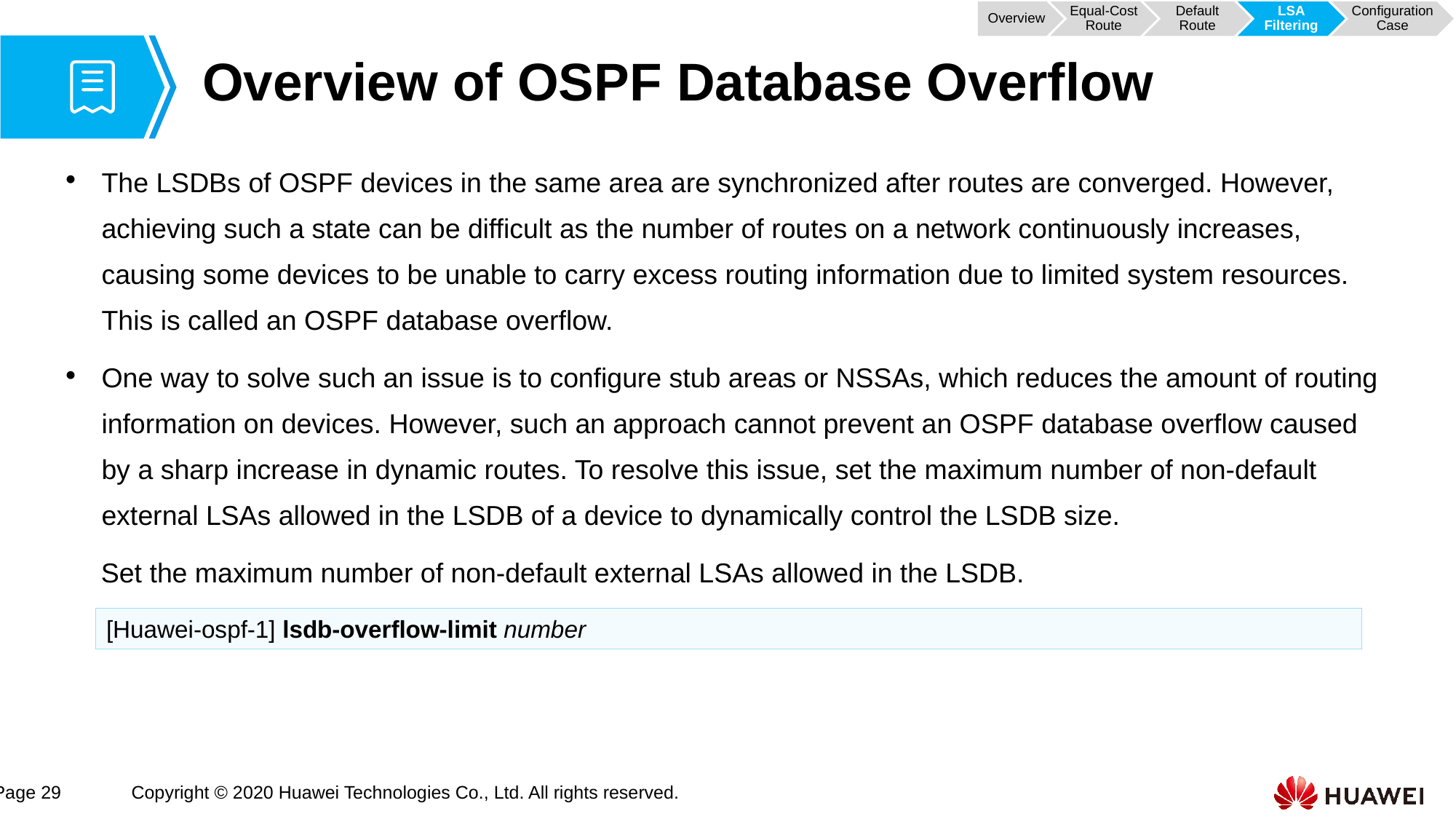

Overview
Equal-Cost Route
Default Route
LSA Filtering
Configuration Case
# Overview of OSPF Database Overflow
The LSDBs of OSPF devices in the same area are synchronized after routes are converged. However, achieving such a state can be difficult as the number of routes on a network continuously increases, causing some devices to be unable to carry excess routing information due to limited system resources. This is called an OSPF database overflow.
One way to solve such an issue is to configure stub areas or NSSAs, which reduces the amount of routing information on devices. However, such an approach cannot prevent an OSPF database overflow caused by a sharp increase in dynamic routes. To resolve this issue, set the maximum number of non-default external LSAs allowed in the LSDB of a device to dynamically control the LSDB size.
Set the maximum number of non-default external LSAs allowed in the LSDB.
[Huawei-ospf-1] lsdb-overflow-limit number